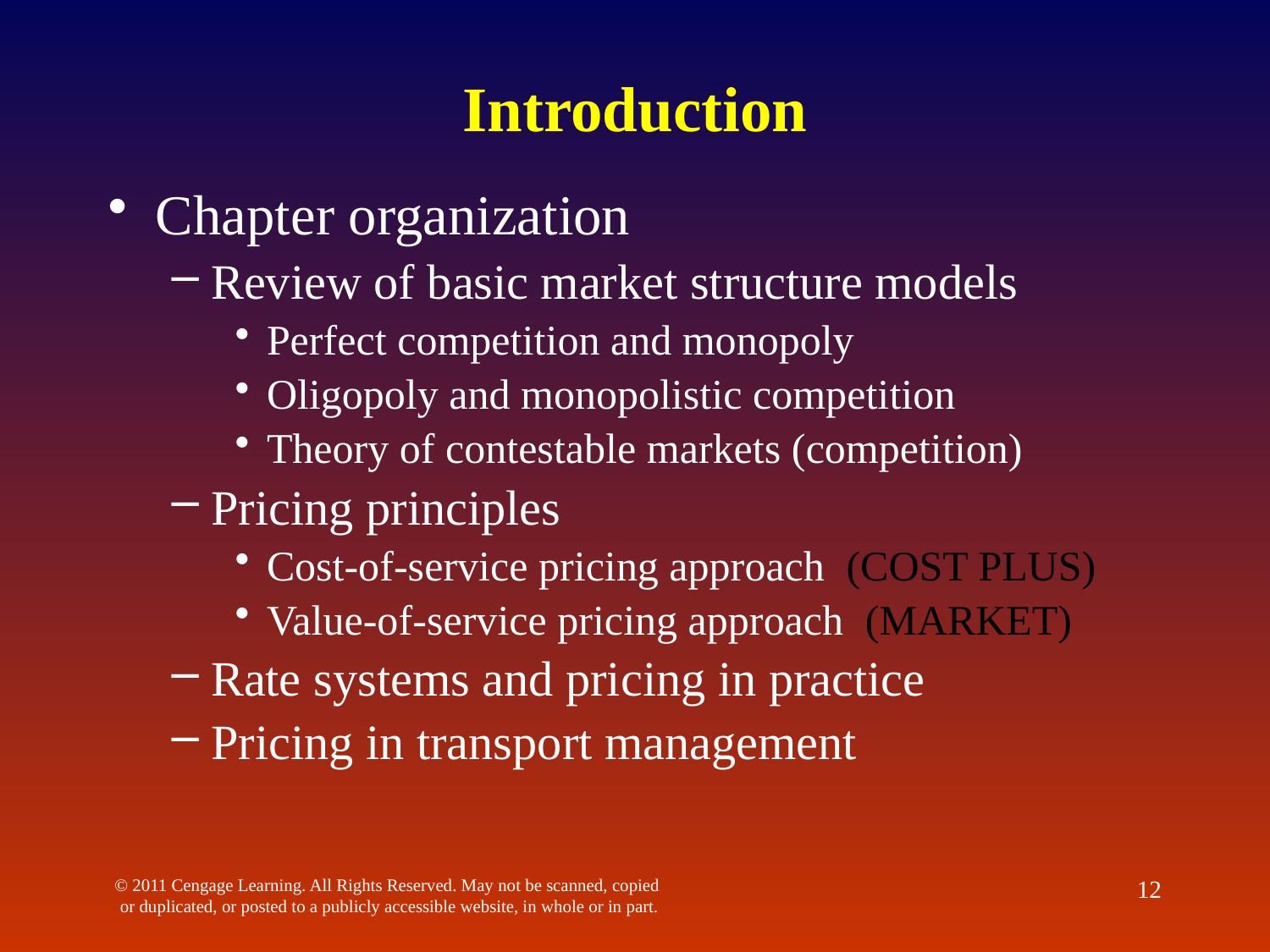

# Introduction
Chapter organization
Review of basic market structure models
Perfect competition and monopoly
Oligopoly and monopolistic competition
Theory of contestable markets (competition)
Pricing principles
Cost-of-service pricing approach  (COST PLUS)
Value-of-service pricing approach  (MARKET)
Rate systems and pricing in practice
Pricing in transport management

© 2011 Cengage Learning. All Rights Reserved. May not be scanned, copied   or duplicated, or posted to a publicly accessible website, in whole or in part.
12